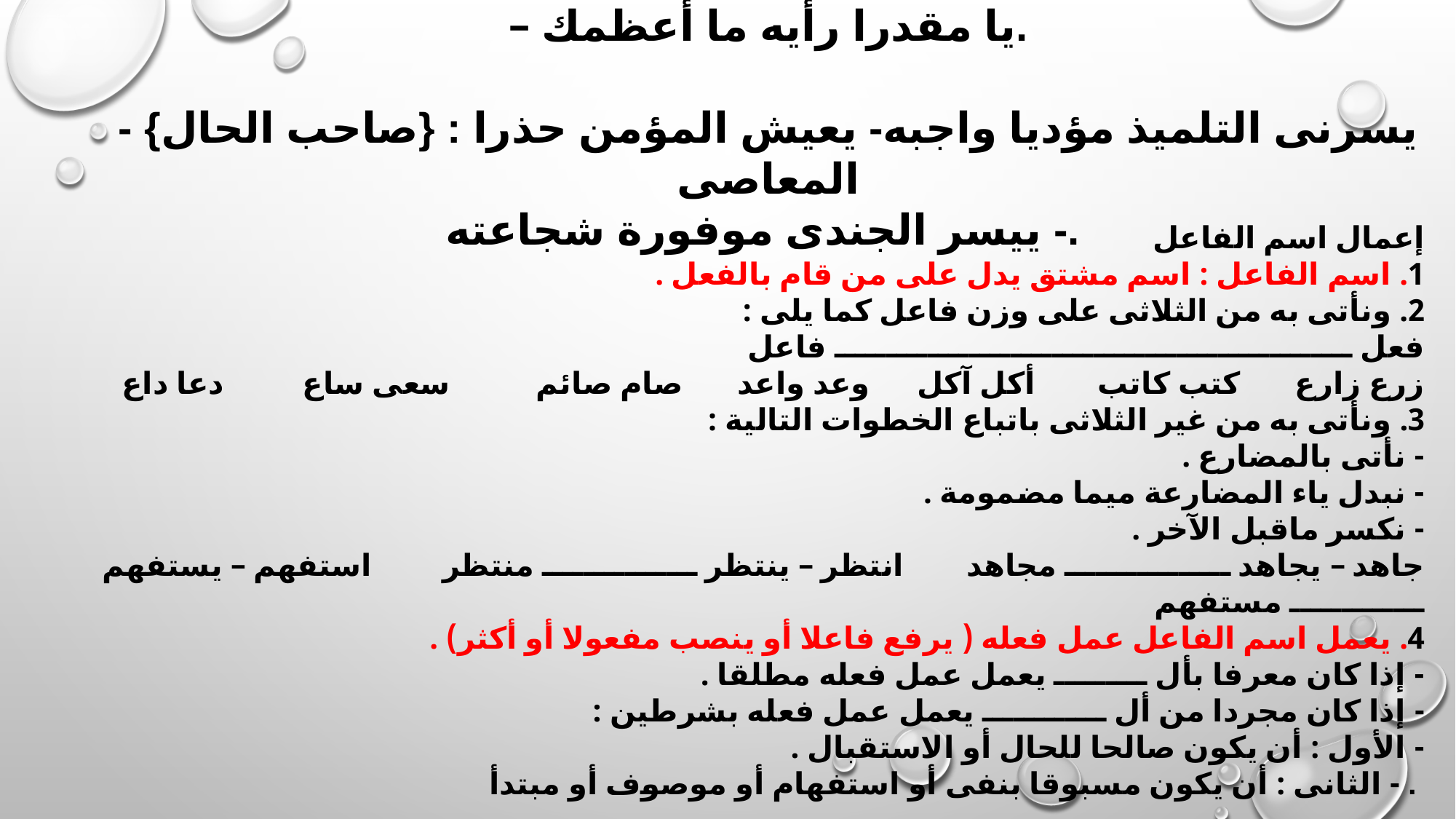

– يا مقدرا رأيه ما أعظمك.
- {صاحب الحال} : يسرنى التلميذ مؤديا واجبه- يعيش المؤمن حذرا المعاصى
- ييسر الجندى موفورة شجاعته.

إعمال اسم الفاعل
1. اسم الفاعل : اسم مشتق يدل على من قام بالفعل .
2. ونأتى به من الثلاثى على وزن فاعل كما يلى :
فعل ــــــــــــــــــــــــــــــــــــــــــــــــــ فاعل
زرع زارع       كتب كاتب        أكل آكل      وعد واعد       صام صائم           سعى ساع          دعا داع
3. ونأتى به من غير الثلاثى باتباع الخطوات التالية :
- نأتى بالمضارع .
- نبدل ياء المضارعة ميما مضمومة .
- نكسر ماقبل الآخر .
جاهد – يجاهد ــــــــــــــــ مجاهد        انتظر – ينتظر ـــــــــــــــ منتظر         استفهم – يستفهم ـــــــــــــ مستفهم
4. يعمل اسم الفاعل عمل فعله ( يرفع فاعلا أو ينصب مفعولا أو أكثر) .
- إذا كان معرفا بأل ـــــــــ يعمل عمل فعله مطلقا .
- إذا كان مجردا من أل ــــــــــــ يعمل عمل فعله بشرطين :
- الأول : أن يكون صالحا للحال أو الاستقبال .
- الثانى : أن يكون مسبوقا بنفى أو استفهام أو موصوف أو مبتدأ .